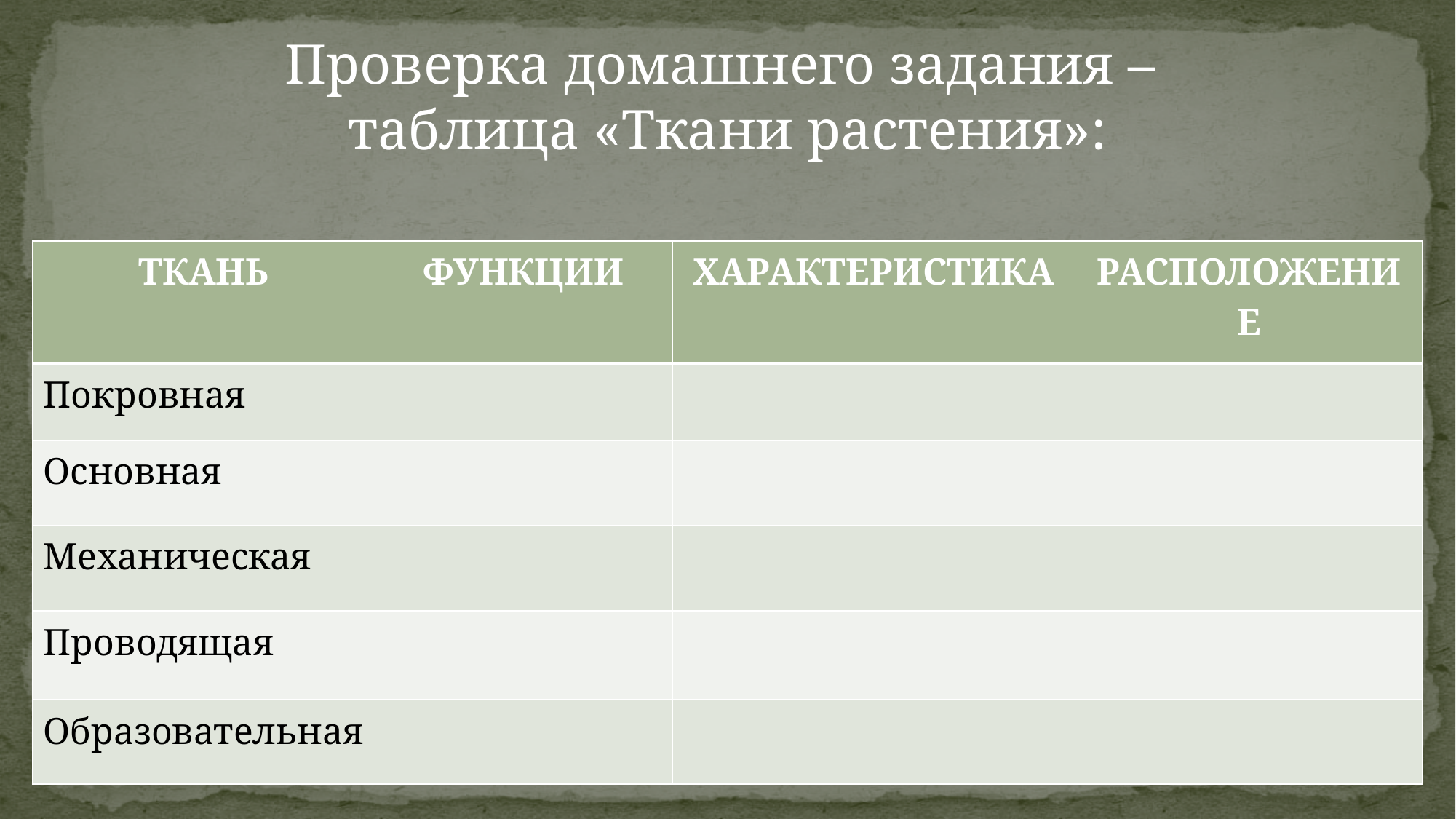

Проверка домашнего задания –
таблица «Ткани растения»:
| ТКАНЬ | ФУНКЦИИ | ХАРАКТЕРИСТИКА | РАСПОЛОЖЕНИЕ |
| --- | --- | --- | --- |
| Покровная |  |  |  |
| Основная |  |  |  |
| Механическая |  |  |  |
| Проводящая |  |  |  |
| Образовательная |  |  |  |